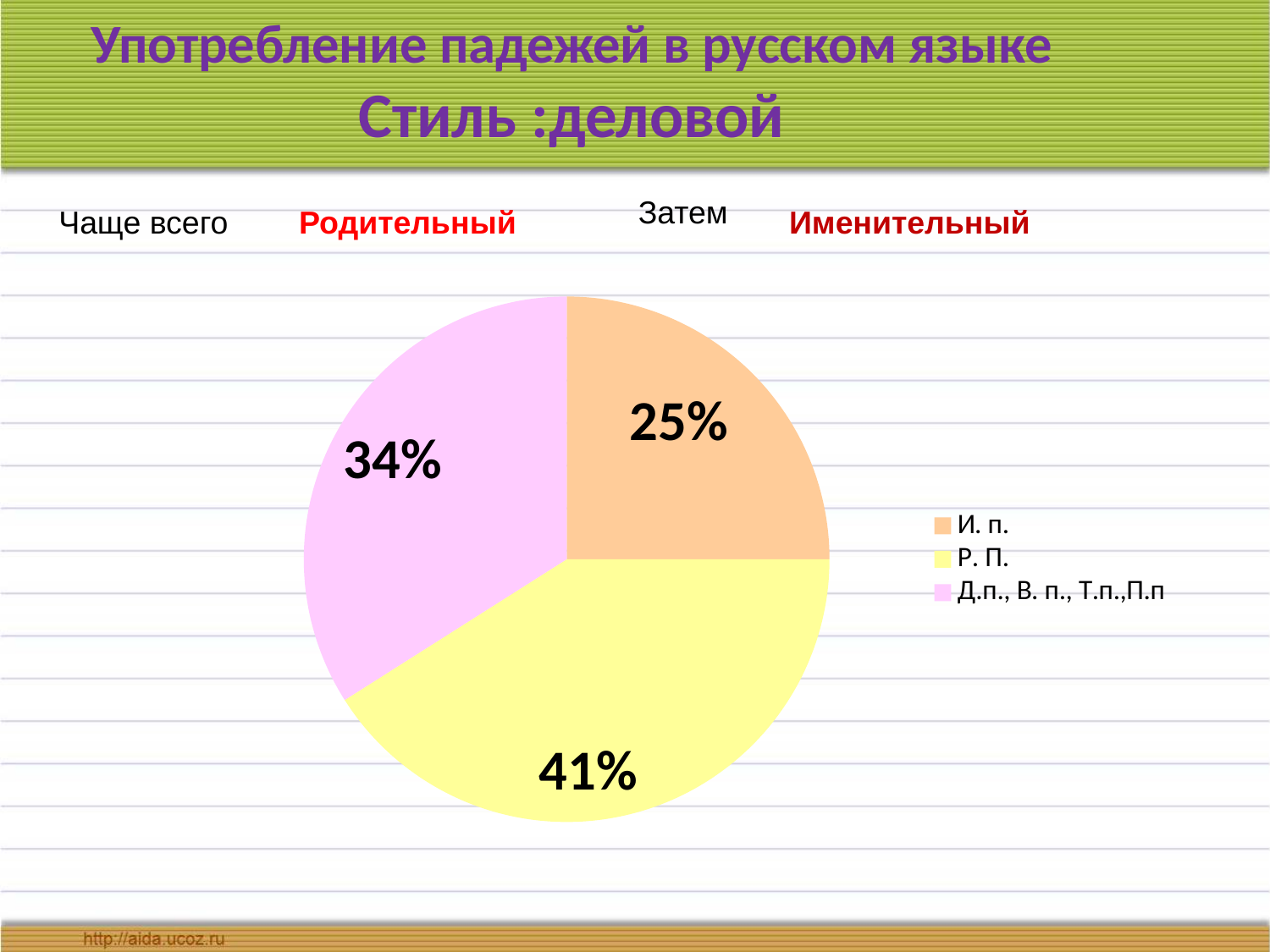

Употребление падежей в русском языке
Стиль :деловой
Затем
Чаще всего
Родительный
Именительный

### Chart

| Category |  |
|---|---|
| И. п. | 0.25 |
| Р. П. | 0.4100000000000002 |
| Д.п., В. п., Т.п.,П.п | 0.34 |